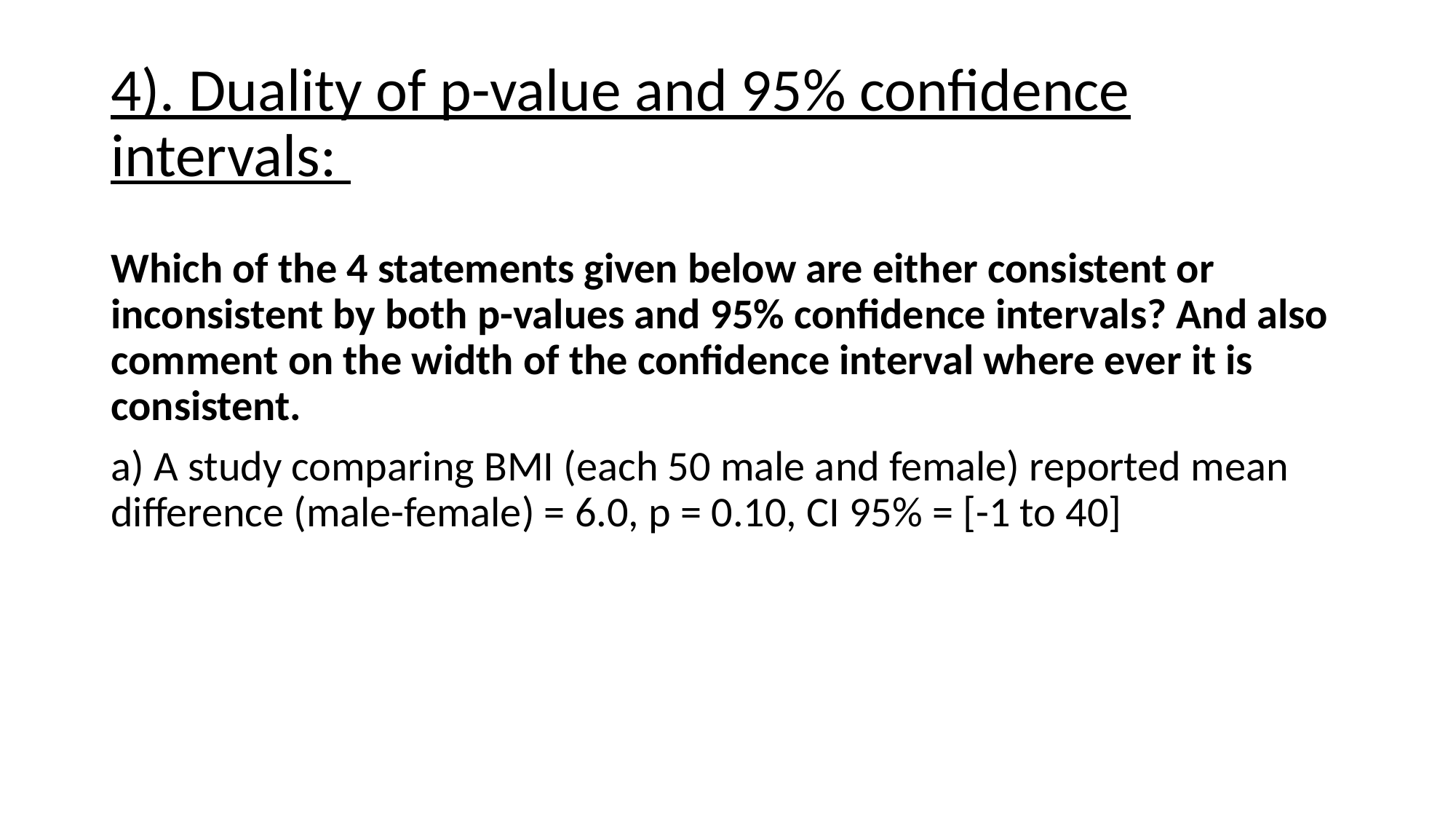

# 4). Duality of p-value and 95% confidence intervals:
Which of the 4 statements given below are either consistent or inconsistent by both p-values and 95% confidence intervals? And also comment on the width of the confidence interval where ever it is consistent.
a) A study comparing BMI (each 50 male and female) reported mean difference (male-female) = 6.0, p = 0.10, CI 95% = [-1 to 40]